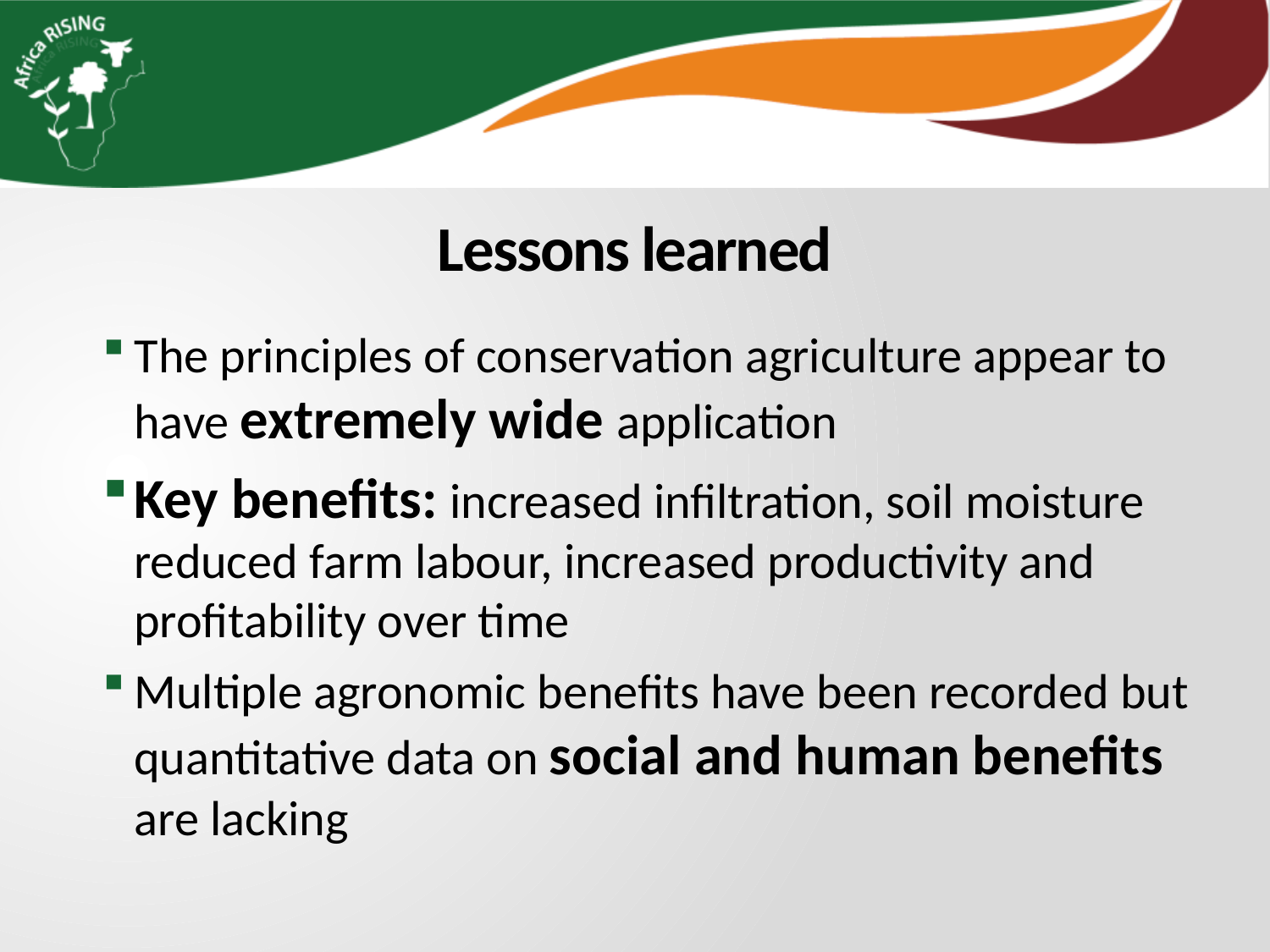

# Lessons learned
The principles of conservation agriculture appear to have extremely wide application
Key benefits: increased infiltration, soil moisture reduced farm labour, increased productivity and profitability over time
Multiple agronomic benefits have been recorded but quantitative data on social and human benefits are lacking